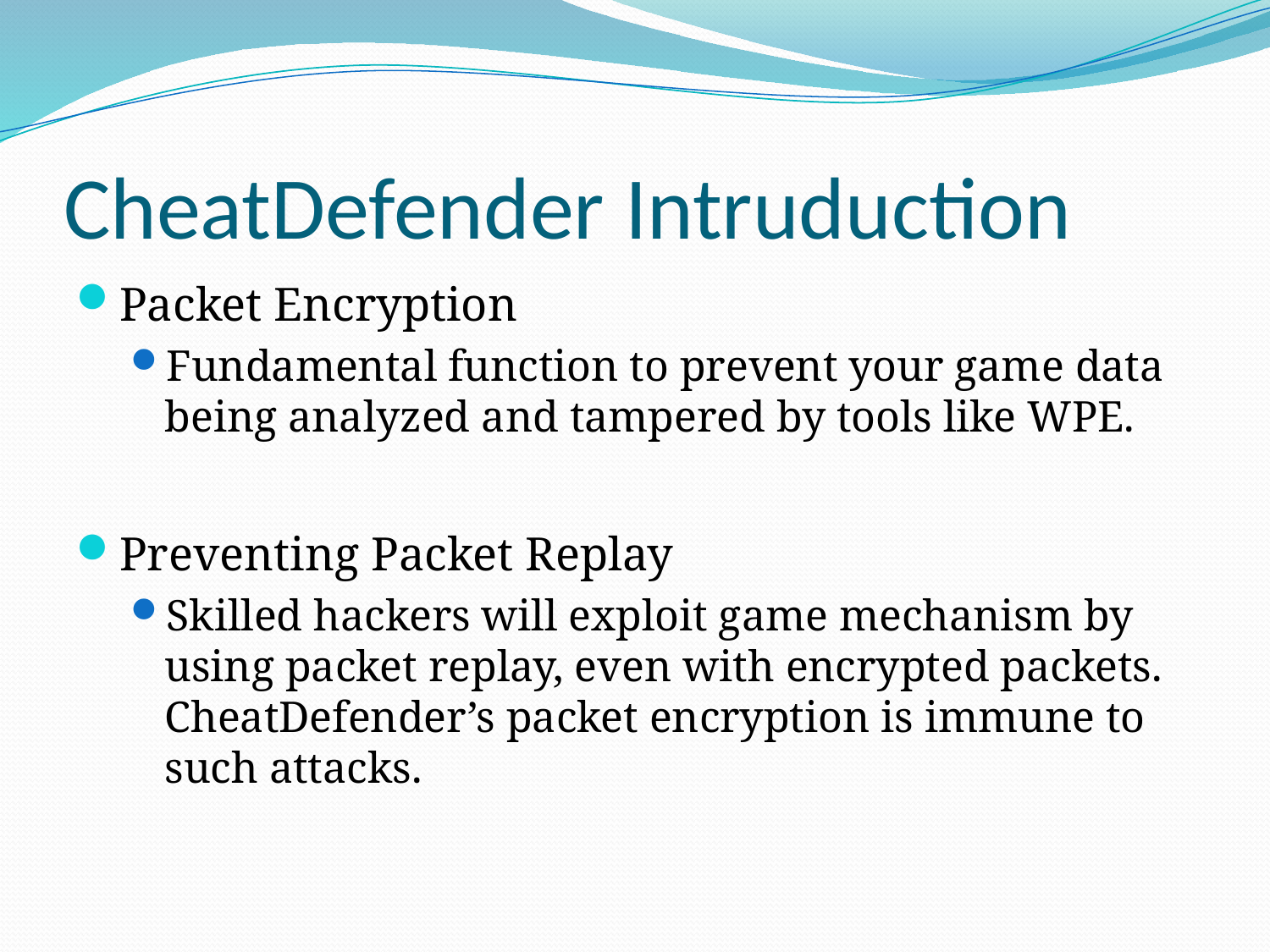

# CheatDefender Intruduction
Packet Encryption
Fundamental function to prevent your game data being analyzed and tampered by tools like WPE.

Preventing Packet Replay
Skilled hackers will exploit game mechanism by using packet replay, even with encrypted packets. CheatDefender’s packet encryption is immune to such attacks.